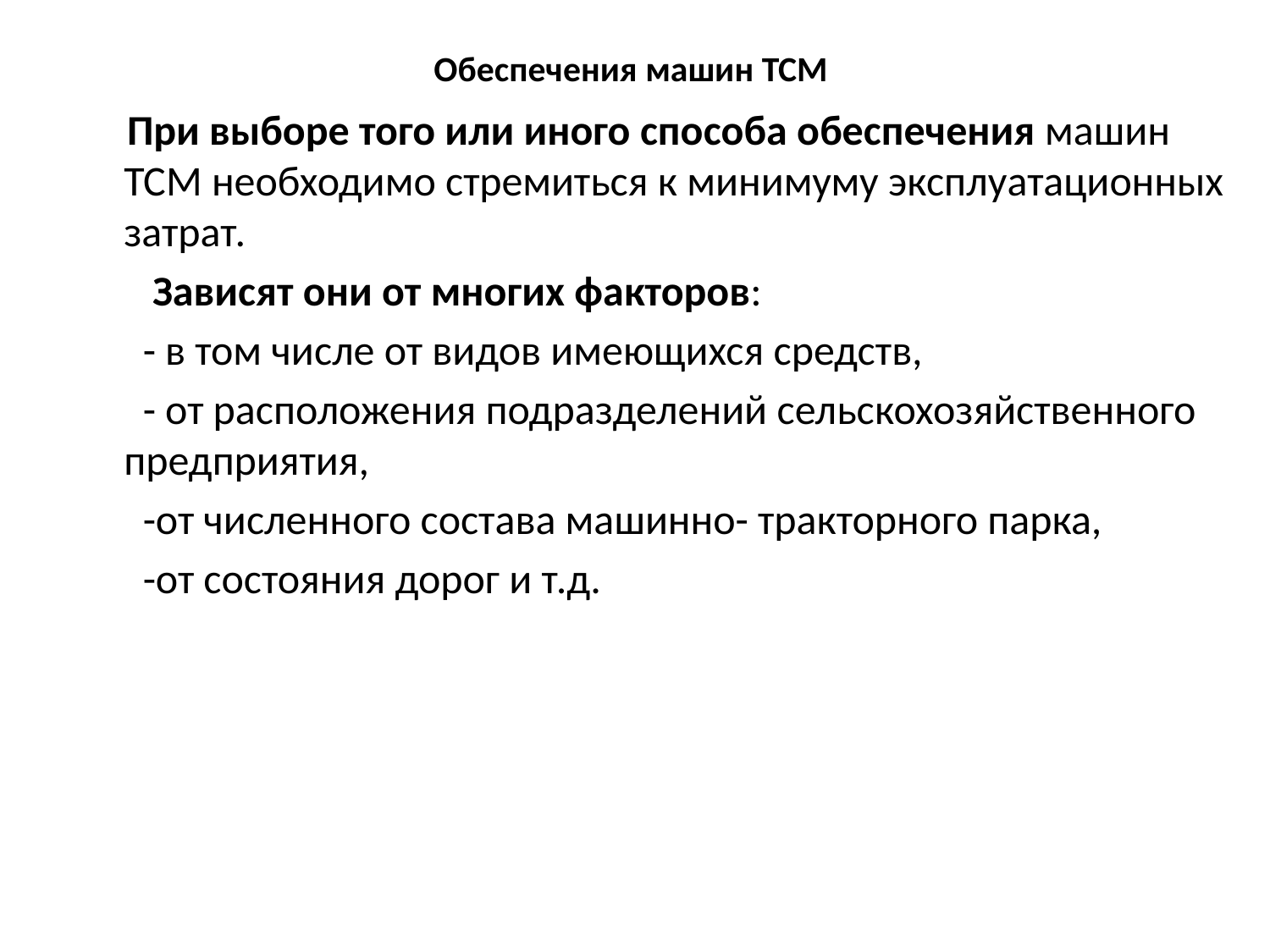

# Обеспечения машин ТСМ
        При выборе того или иного способа обеспечения машин ТСМ необходимо стремиться к минимуму эксплуатационных затрат.
        Зависят они от многих факторов:
       - в том числе от видов имеющихся средств,
       - от расположения подразделений сельскохозяйственного предприятия,
       -от численного состава машинно- тракторного парка,
       -от состояния дорог и т.д.